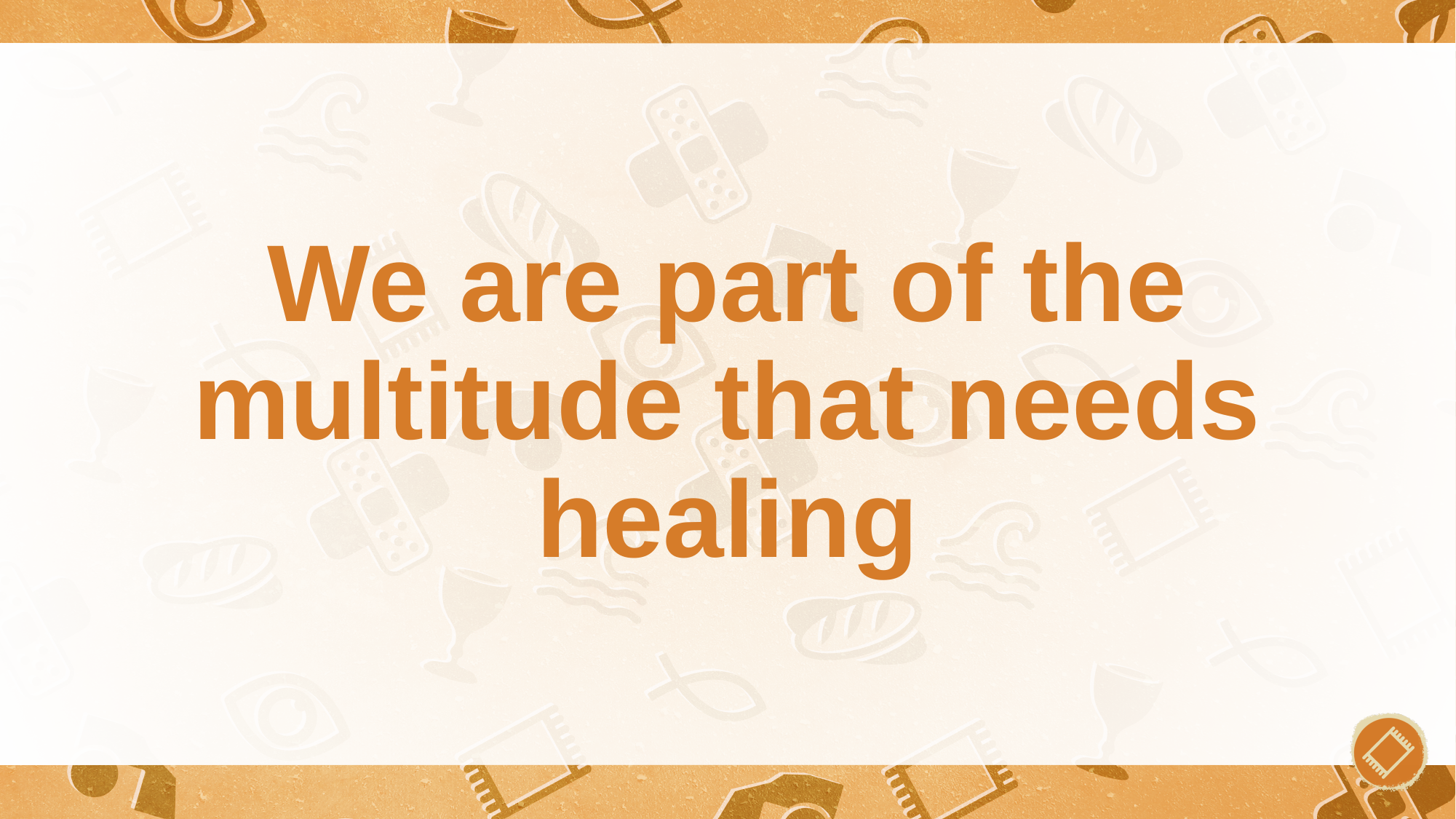

# We are part of the multitude that needs healing